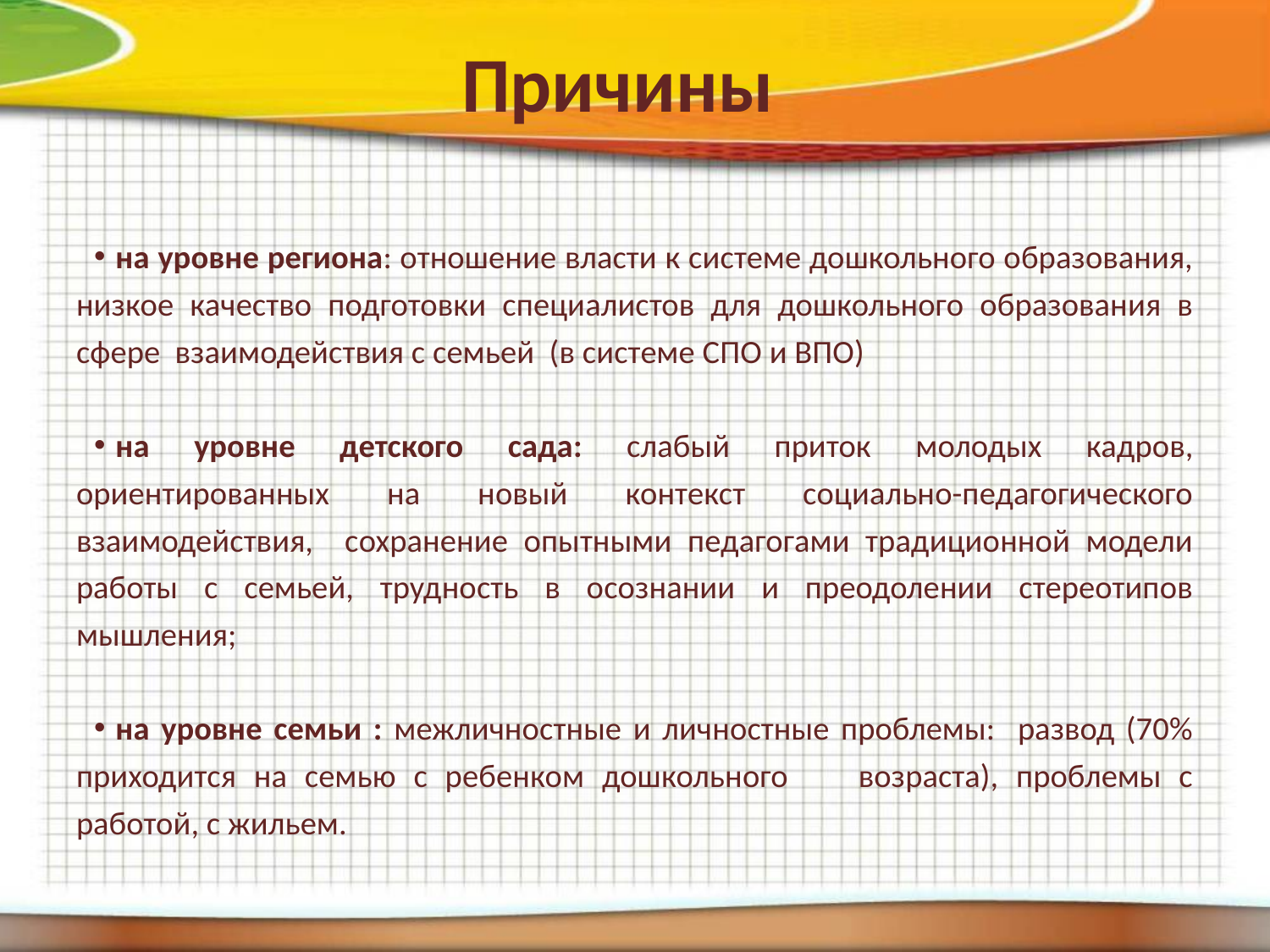

# Причины
на уровне региона: отношение власти к системе дошкольного образования, низкое качество подготовки специалистов для дошкольного образования в сфере  взаимодействия с семьей  (в системе СПО и ВПО)

на уровне детского сада: слабый приток молодых кадров, ориентированных на новый контекст социально-педагогического взаимодействия,  сохранение опытными педагогами традиционной модели работы с семьей, трудность в осознании и преодолении стереотипов мышления;

на уровне семьи : межличностные и личностные проблемы:  развод (70% приходится на семью с ребенком дошкольного    возраста), проблемы с работой, с жильем.